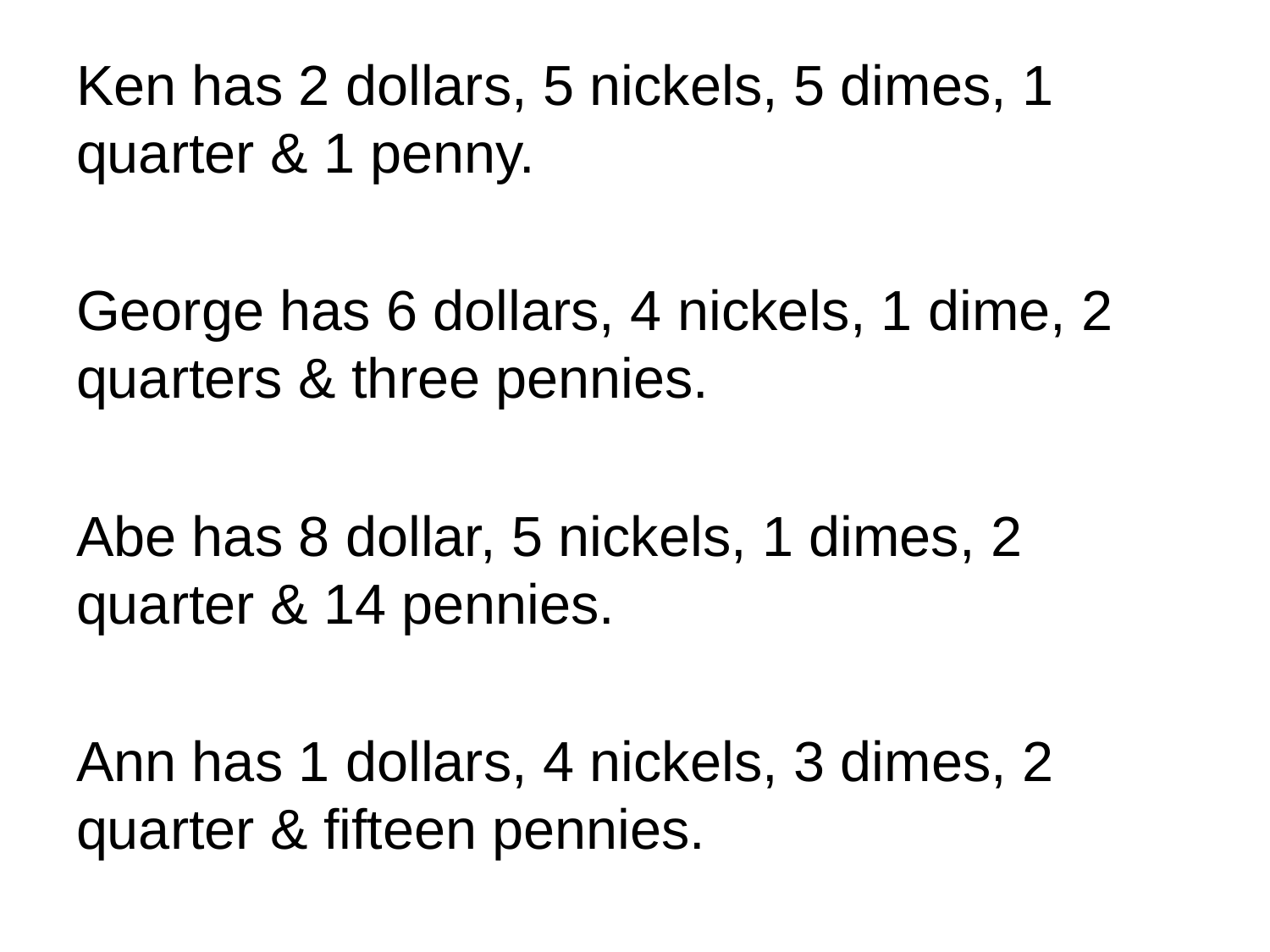

Ken has 2 dollars, 5 nickels, 5 dimes, 1 quarter & 1 penny.

George has 6 dollars, 4 nickels, 1 dime, 2 quarters & three pennies.

Abe has 8 dollar, 5 nickels, 1 dimes, 2 quarter & 14 pennies.

Ann has 1 dollars, 4 nickels, 3 dimes, 2 quarter & fifteen pennies.